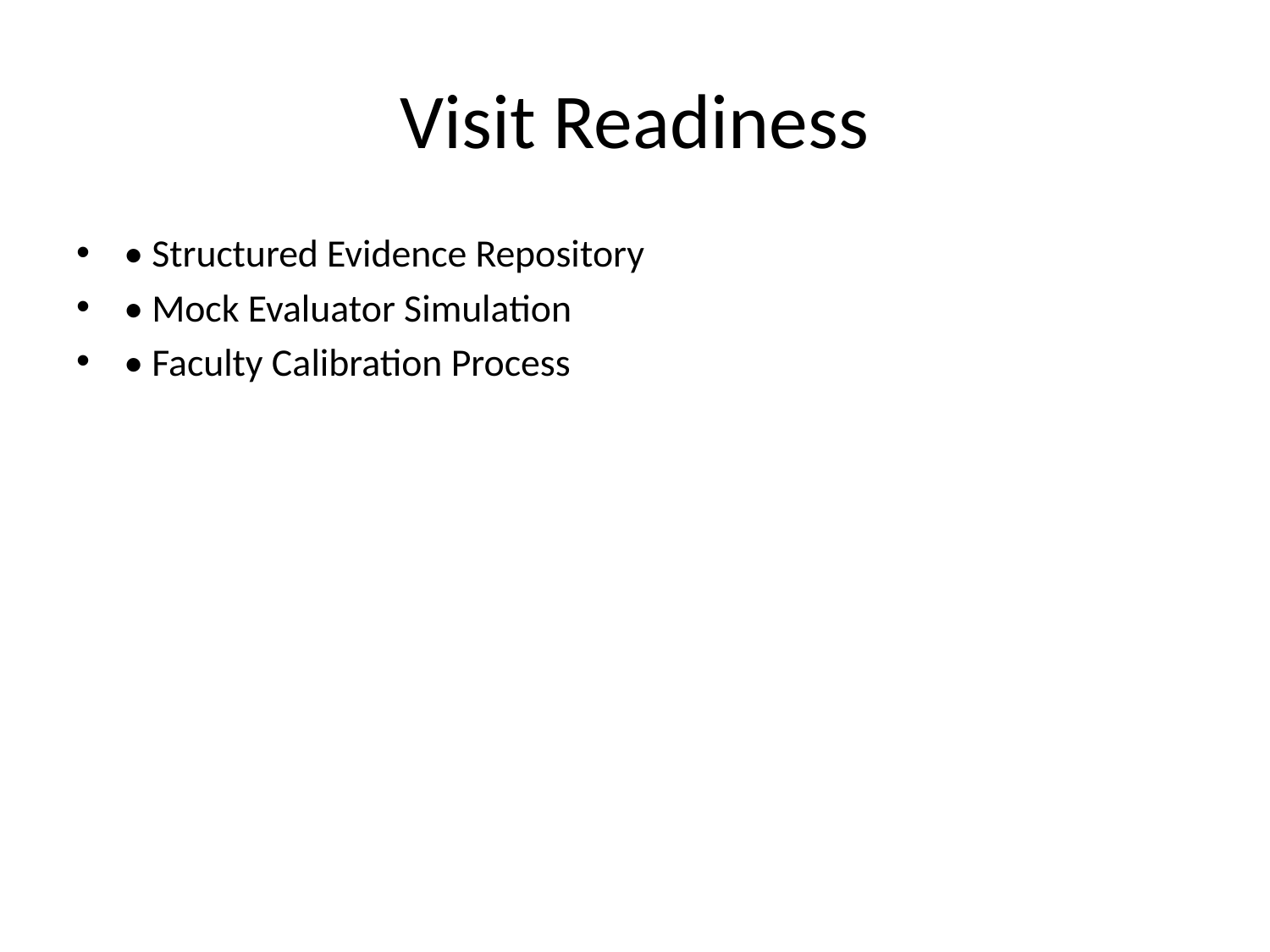

# Visit Readiness
• Structured Evidence Repository
• Mock Evaluator Simulation
• Faculty Calibration Process